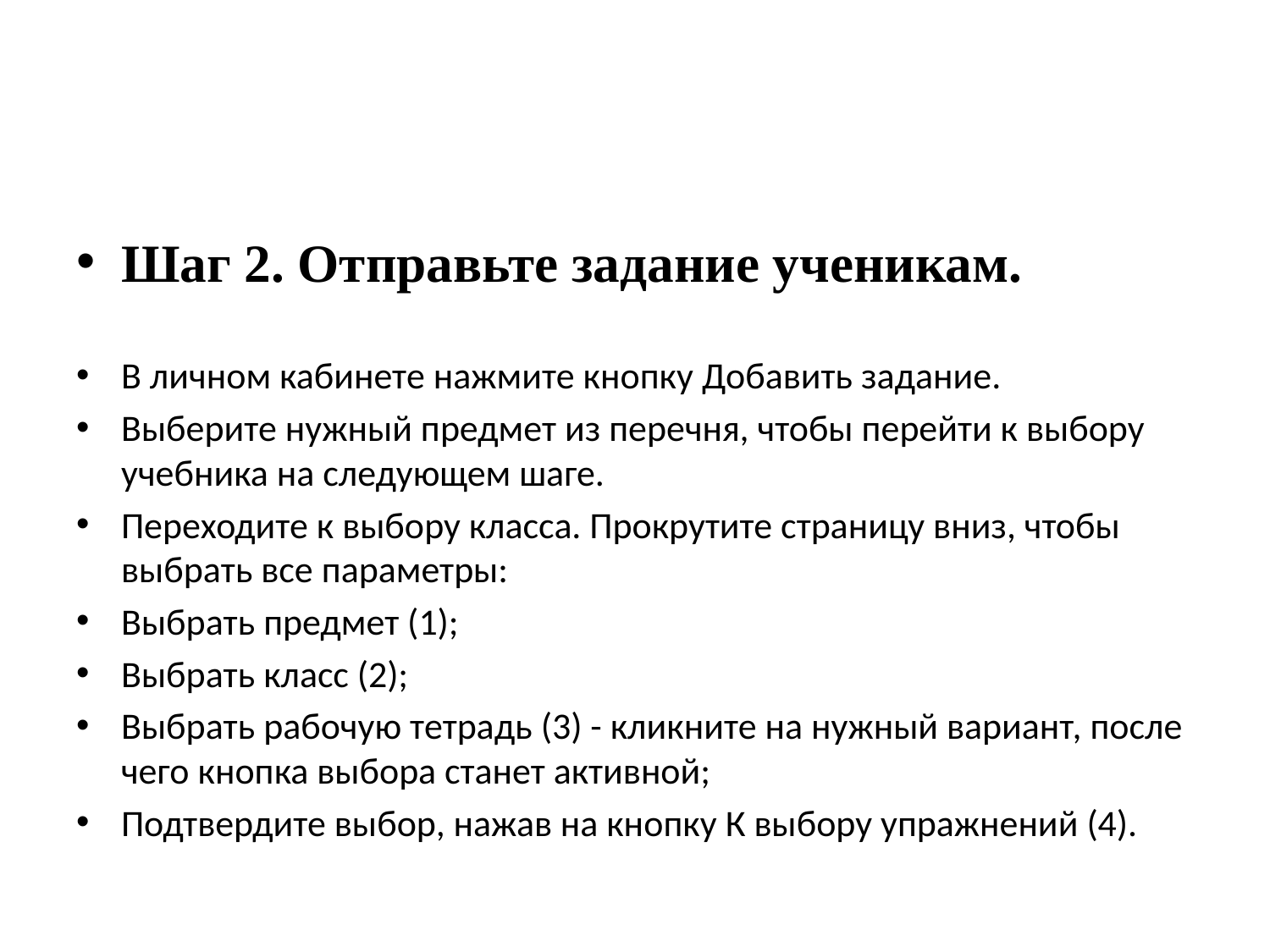

Шаг 2. Отправьте задание ученикам.

В личном кабинете нажмите кнопку Добавить задание.
Выберите нужный предмет из перечня, чтобы перейти к выбору учебника на следующем шаге.
Переходите к выбору класса. Прокрутите страницу вниз, чтобы выбрать все параметры:
Выбрать предмет (1);
Выбрать класс (2);
Выбрать рабочую тетрадь (3) - кликните на нужный вариант, после чего кнопка выбора станет активной;
Подтвердите выбор, нажав на кнопку К выбору упражнений (4).